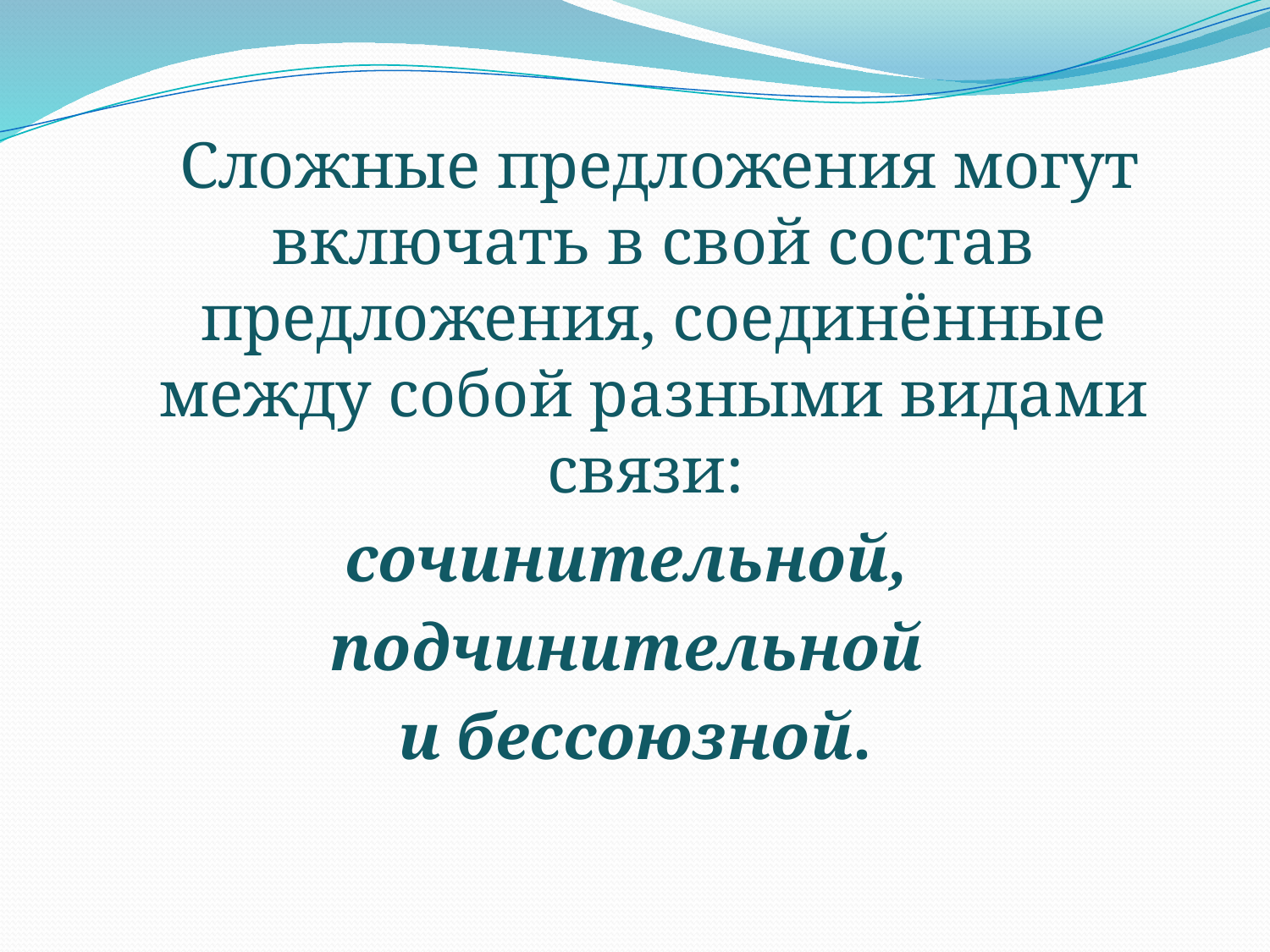

Сложные предложения могут включать в свой состав предложения, соединённые между собой разными видами связи:
сочинительной,
подчинительной
и бессоюзной.